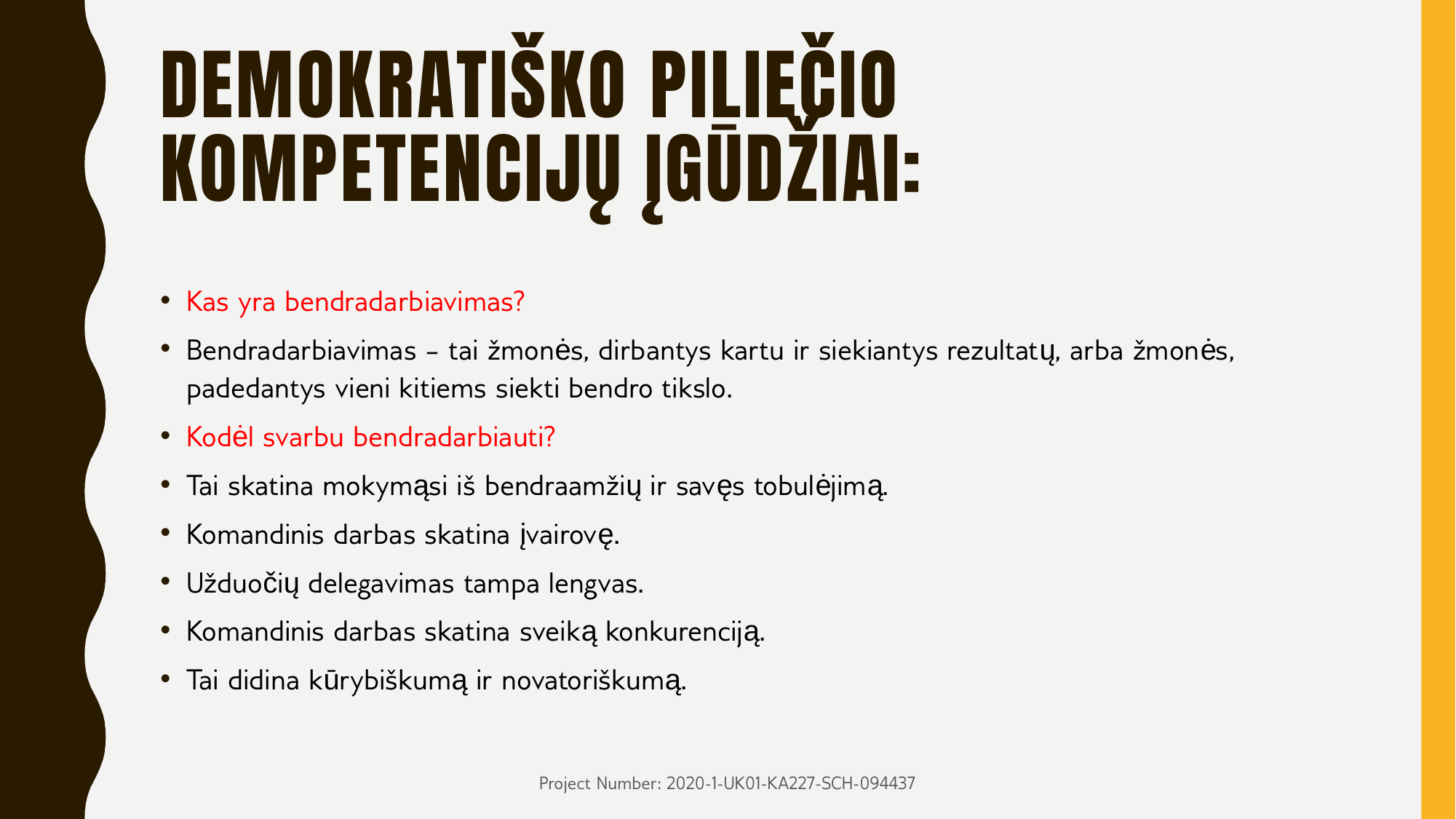

# Demokratiško piliečio kompetencijų įgūdžiai:
Kas yra bendradarbiavimas?
Bendradarbiavimas – tai žmonės, dirbantys kartu ir siekiantys rezultatų, arba žmonės, padedantys vieni kitiems siekti bendro tikslo.
Kodėl svarbu bendradarbiauti?
Tai skatina mokymąsi iš bendraamžių ir savęs tobulėjimą.
Komandinis darbas skatina įvairovę.
Užduočių delegavimas tampa lengvas.
Komandinis darbas skatina sveiką konkurenciją.
Tai didina kūrybiškumą ir novatoriškumą.
Project Number: 2020-1-UK01-KA227-SCH-094437